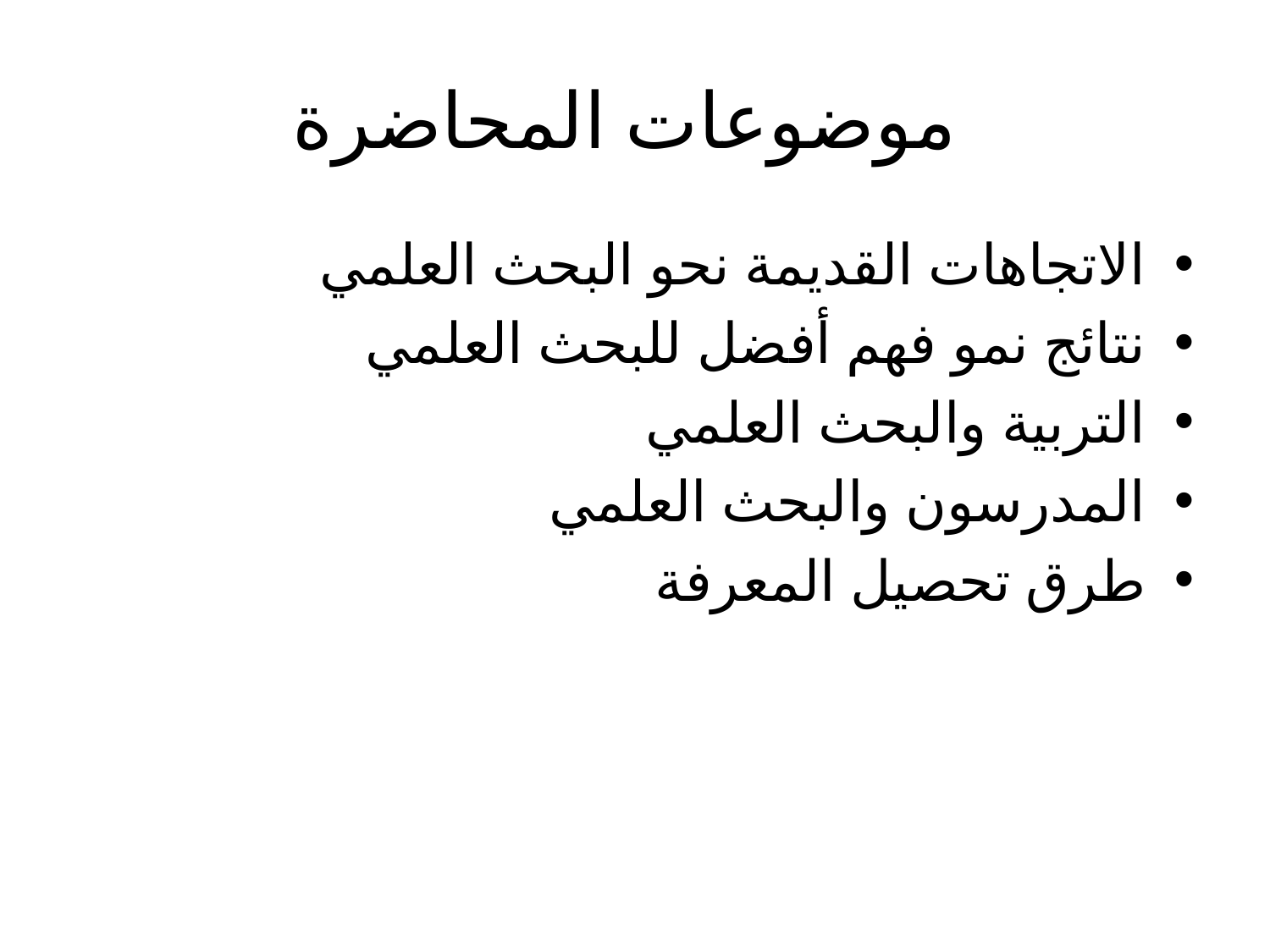

# موضوعات المحاضرة
الاتجاهات القديمة نحو البحث العلمي
نتائج نمو فهم أفضل للبحث العلمي
التربية والبحث العلمي
المدرسون والبحث العلمي
طرق تحصيل المعرفة